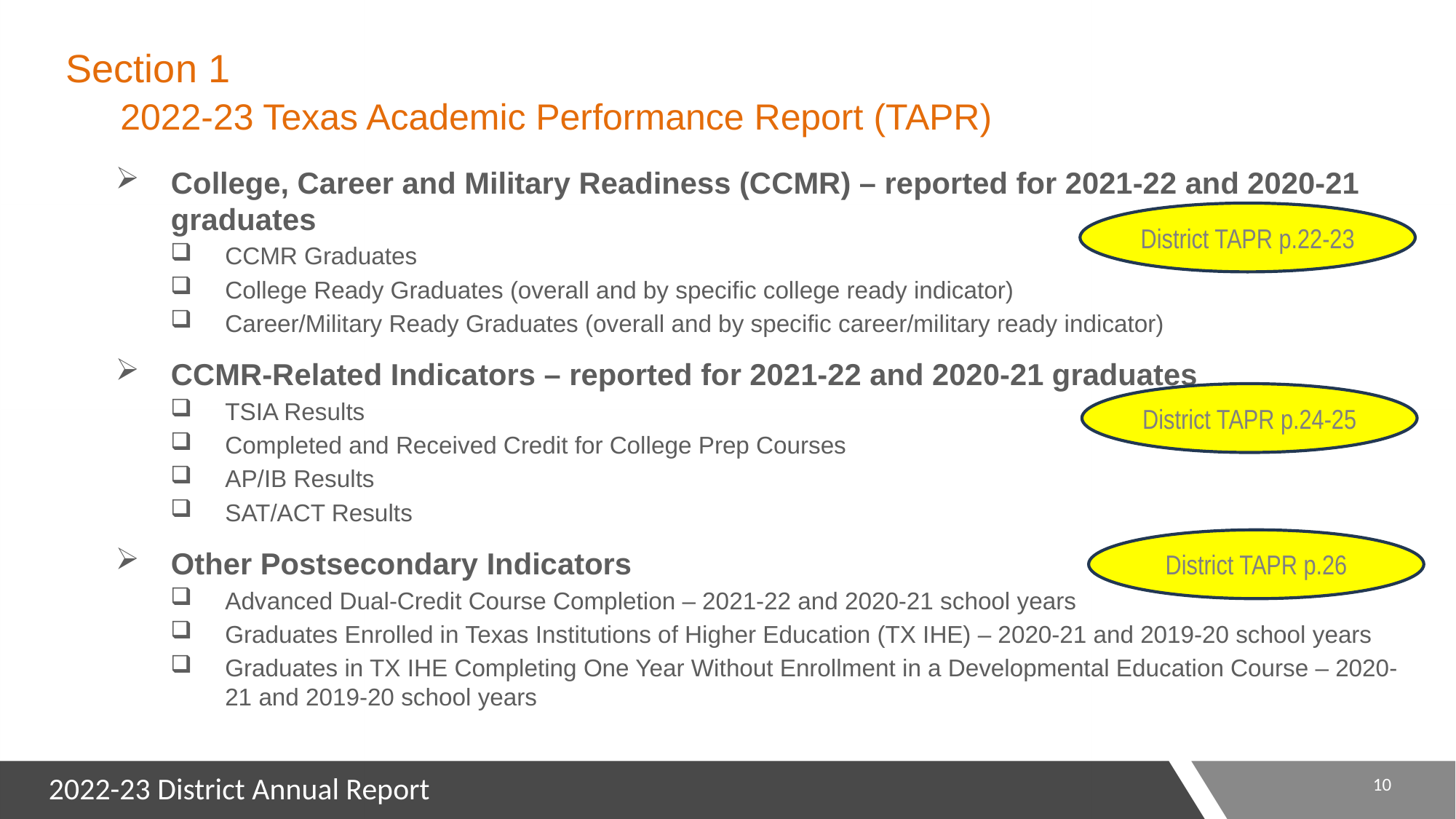

# Section 1 2022-23 Texas Academic Performance Report (TAPR)
College, Career and Military Readiness (CCMR) – reported for 2021-22 and 2020-21 graduates
CCMR Graduates
College Ready Graduates (overall and by specific college ready indicator)
Career/Military Ready Graduates (overall and by specific career/military ready indicator)
CCMR-Related Indicators – reported for 2021-22 and 2020-21 graduates
TSIA Results
Completed and Received Credit for College Prep Courses
AP/IB Results
SAT/ACT Results
Other Postsecondary Indicators
Advanced Dual-Credit Course Completion – 2021-22 and 2020-21 school years
Graduates Enrolled in Texas Institutions of Higher Education (TX IHE) – 2020-21 and 2019-20 school years
Graduates in TX IHE Completing One Year Without Enrollment in a Developmental Education Course – 2020-21 and 2019-20 school years
District TAPR p.22-23
District TAPR p.24-25
District TAPR p.26
10